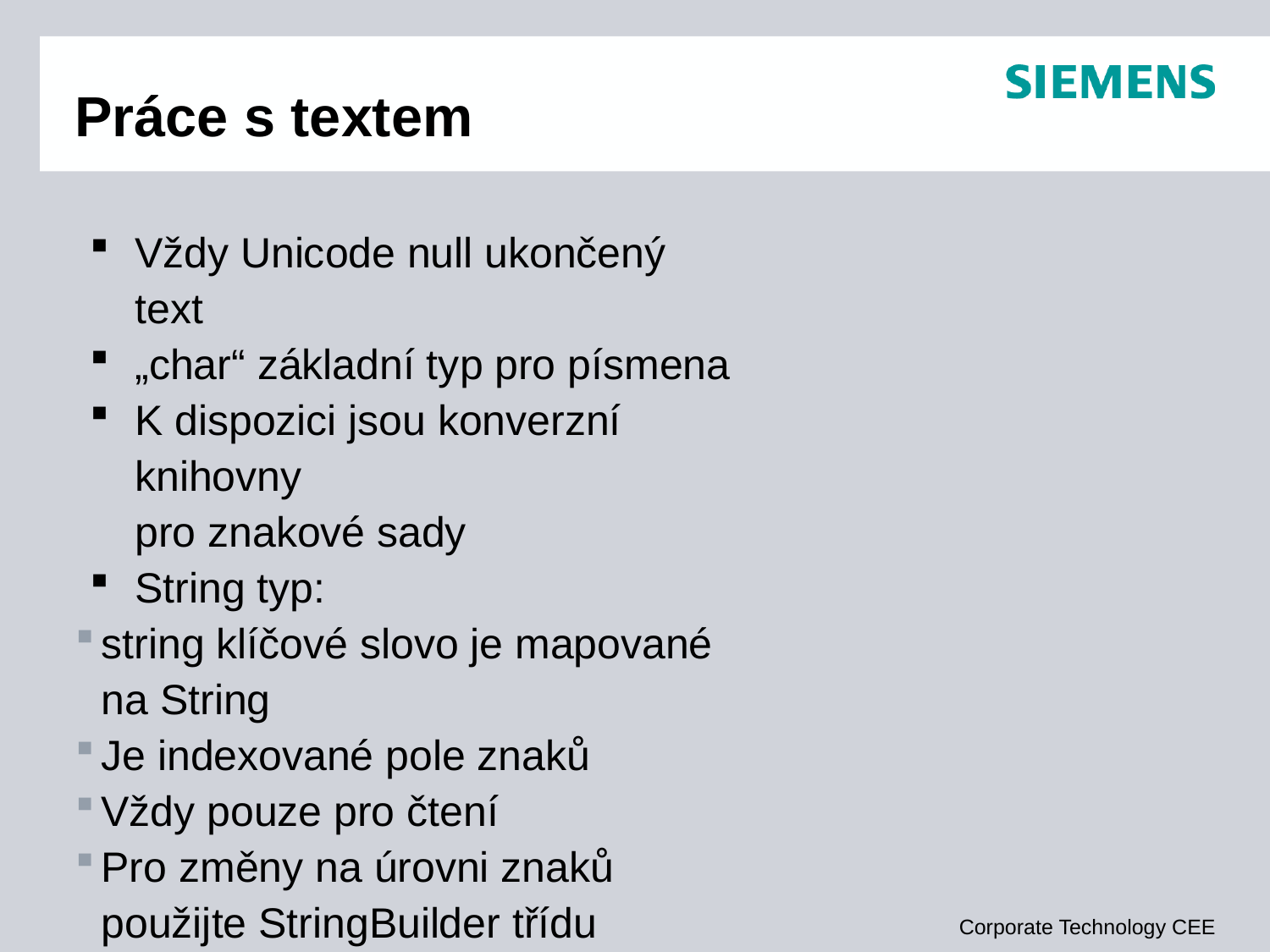

# Práce s textem
Vždy Unicode null ukončený text
„char“ základní typ pro písmena
K dispozici jsou konverzní knihovny
pro znakové sady
String typ:
string klíčové slovo je mapované na String
Je indexované pole znaků
Vždy pouze pro čtení
Pro změny na úrovni znaků použijte StringBuilder třídu